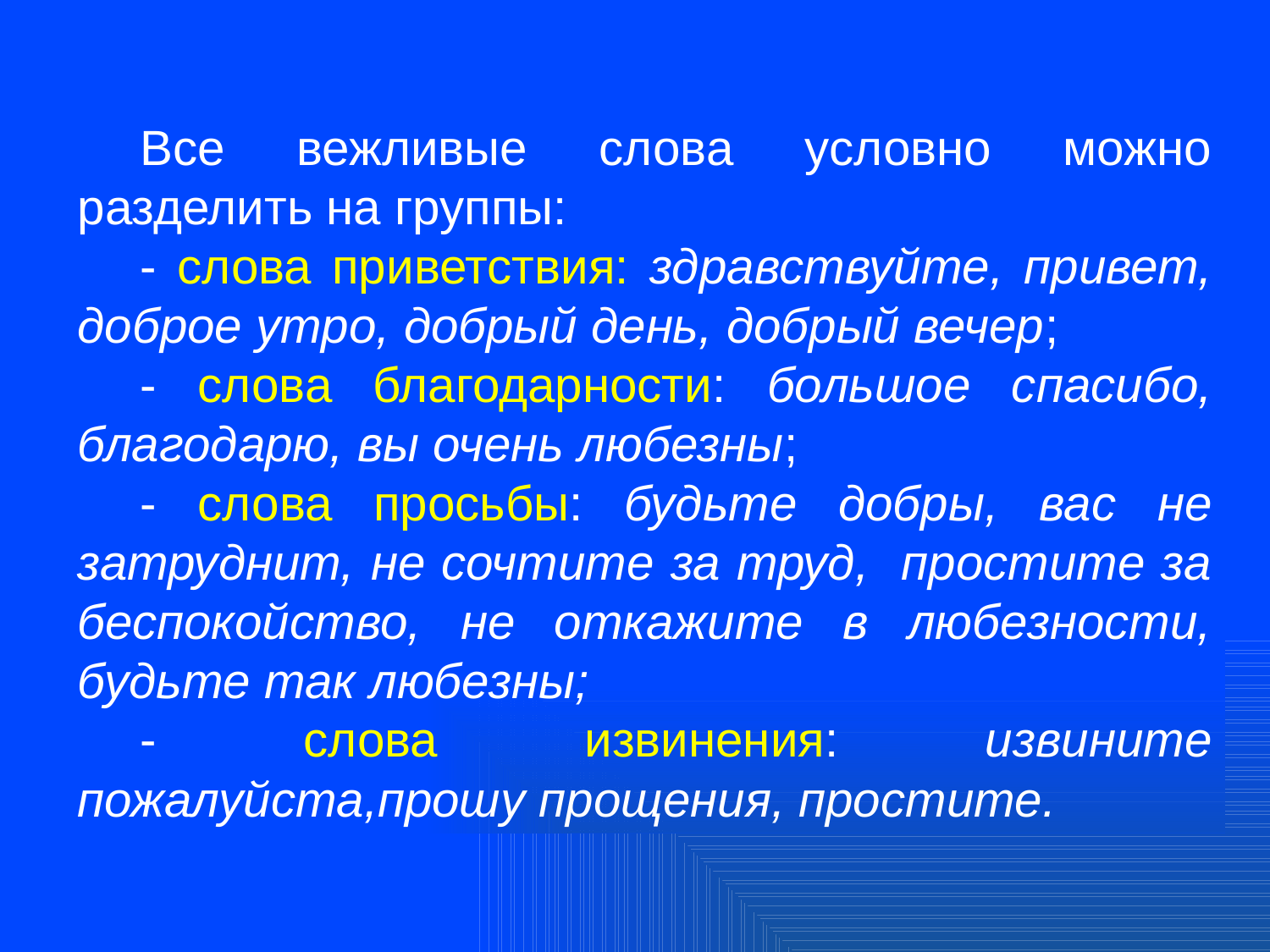

Все вежливые слова условно можно разделить на группы:
- слова приветствия: здравствуйте, привет, доброе утро, добрый день, добрый вечер;
- слова благодарности: большое спасибо, благодарю, вы очень любезны;
- слова просьбы: будьте добры, вас не затруднит, не сочтите за труд,  простите за беспокойство, не откажите в любезности, будьте так любез­ны;
- слова извинения: извините пожалуйста,прошу прощения, простите.